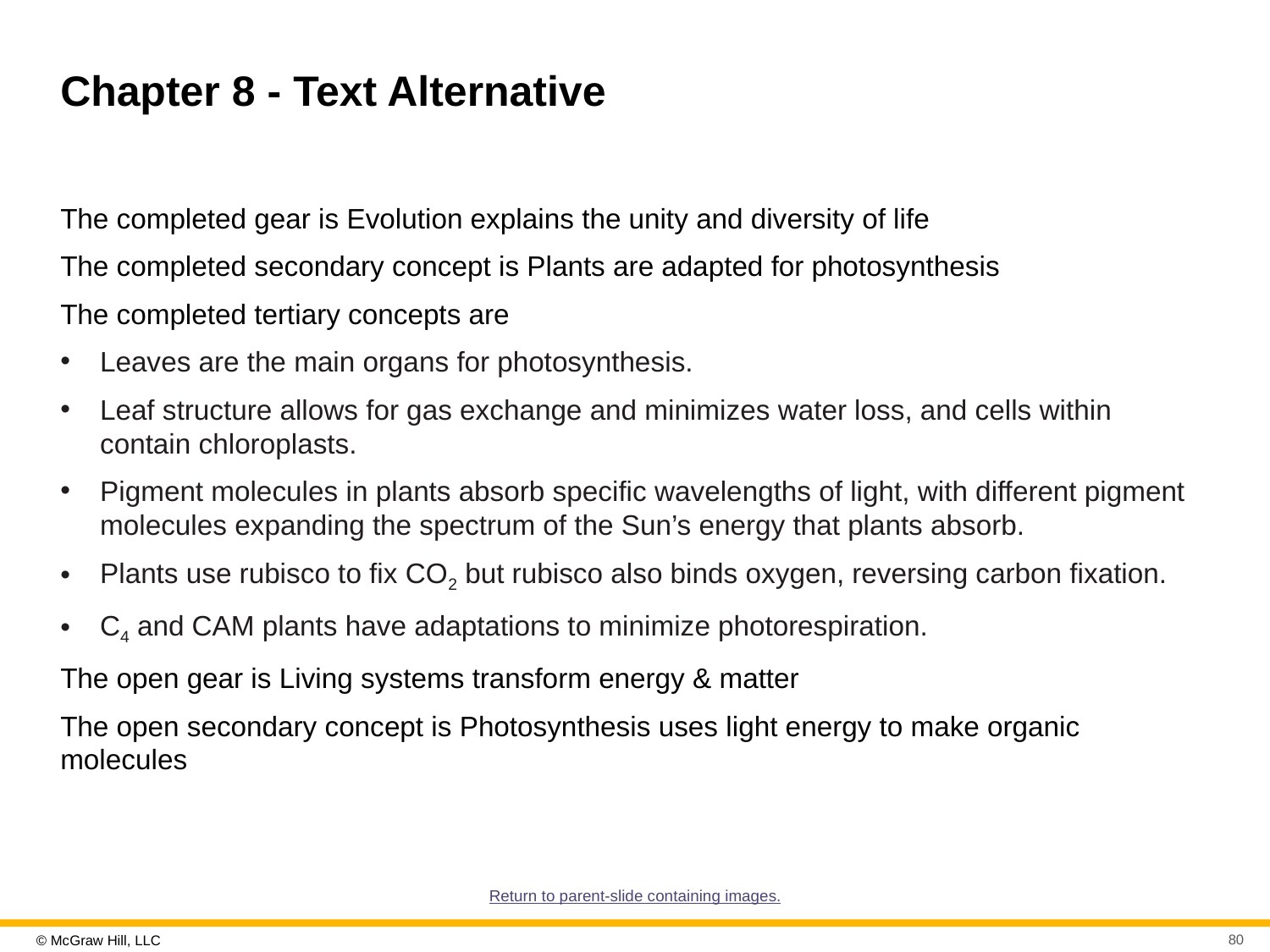

# Chapter 8 - Text Alternative
The completed gear is Evolution explains the unity and diversity of life
The completed secondary concept is Plants are adapted for photosynthesis
The completed tertiary concepts are
Leaves are the main organs for photosynthesis.
Leaf structure allows for gas exchange and minimizes water loss, and cells within contain chloroplasts.
Pigment molecules in plants absorb specific wavelengths of light, with different pigment molecules expanding the spectrum of the Sun’s energy that plants absorb.
Plants use rubisco to fix CO2 but rubisco also binds oxygen, reversing carbon fixation.
C4 and CAM plants have adaptations to minimize photorespiration.
The open gear is Living systems transform energy & matter
The open secondary concept is Photosynthesis uses light energy to make organic molecules
Return to parent-slide containing images.
80